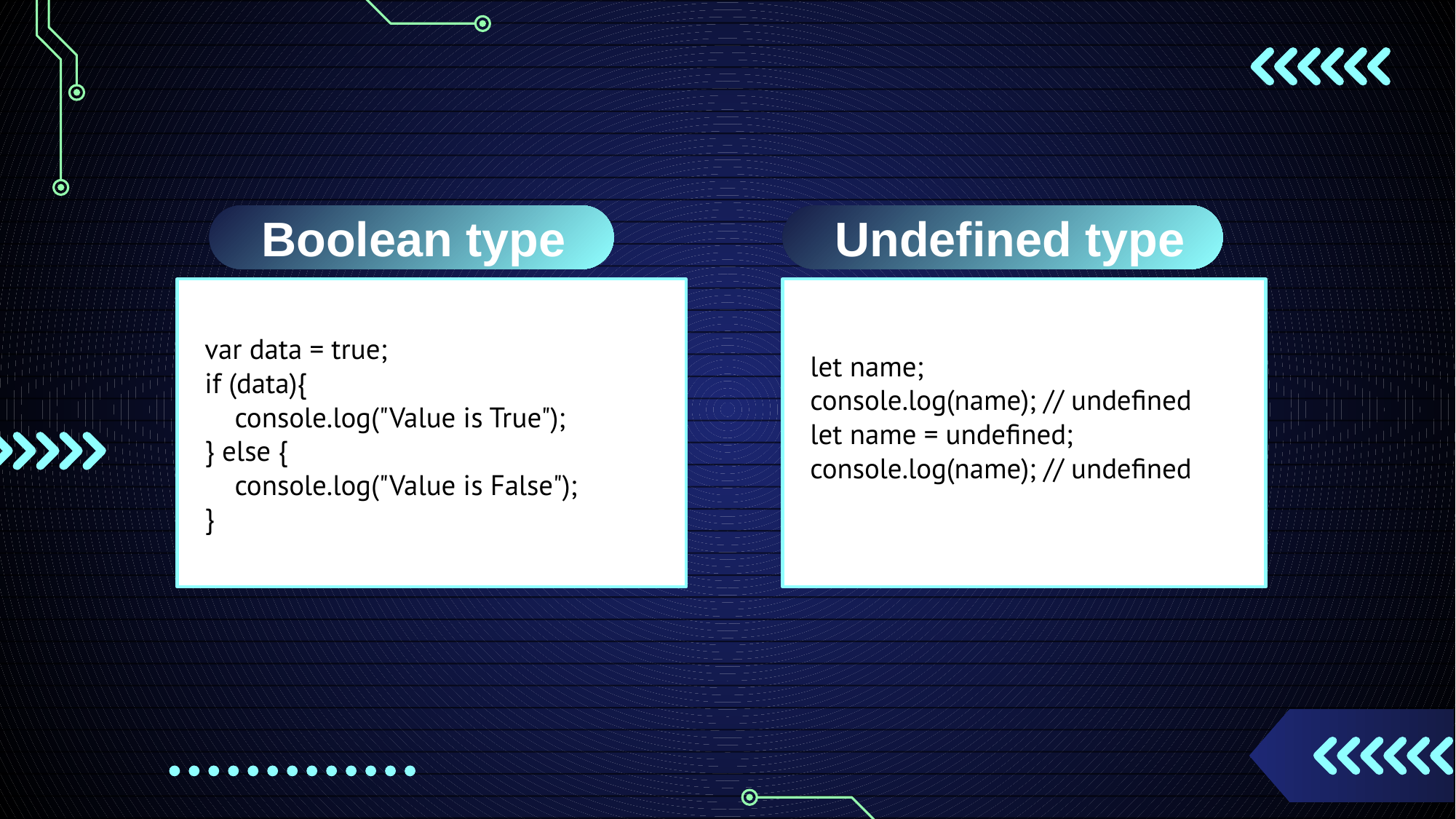

# Boolean type
Undefined type
var data = true;
if (data){
    console.log("Value is True");
} else {
    console.log("Value is False");
}
let name;
console.log(name); // undefined
let name = undefined;
console.log(name); // undefined